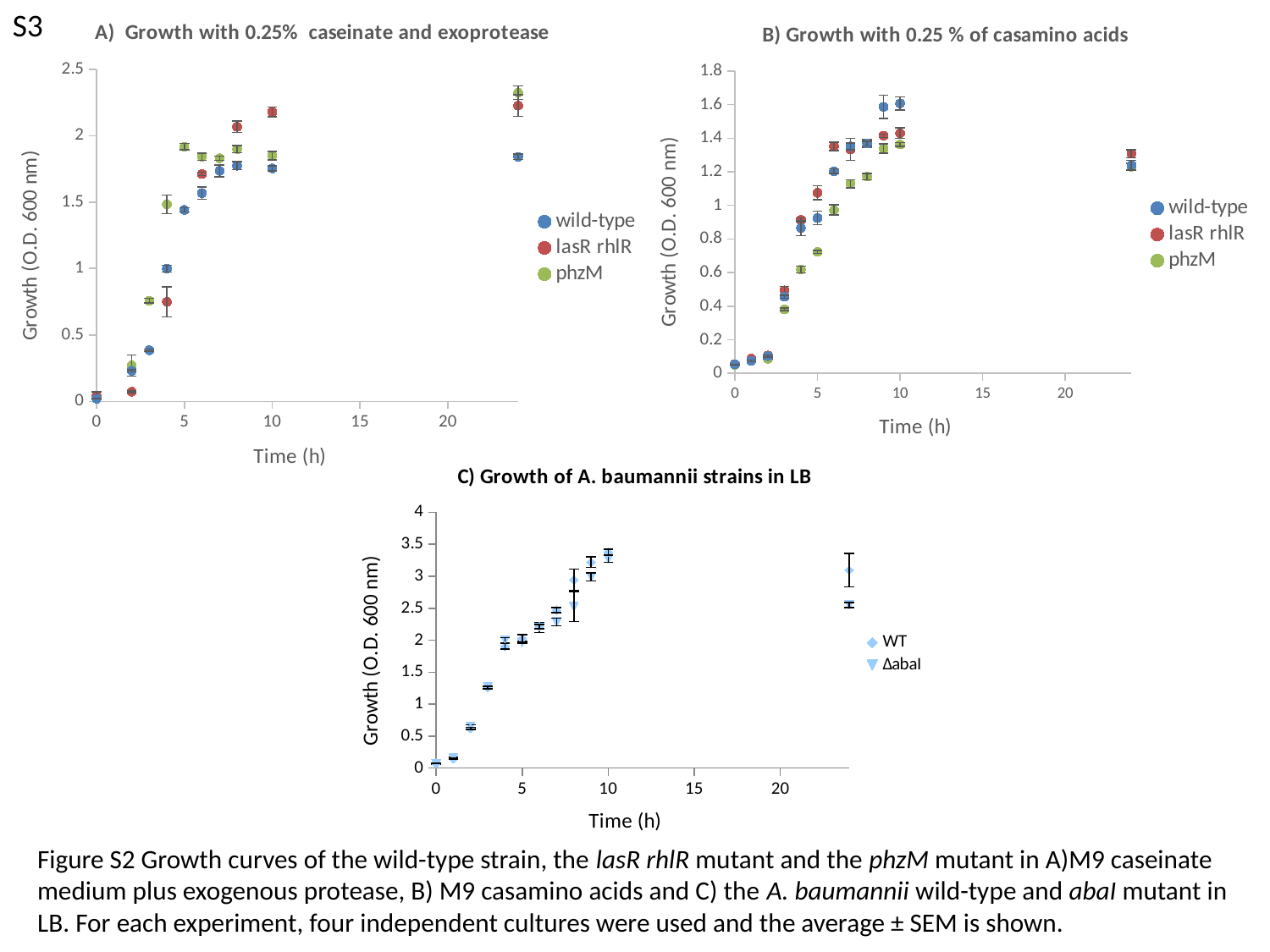

S3

### Chart: A)  Growth with 0.25%  caseinate and exoprotease

| Category | wild-type | lasR rhlR | phzM |
|---|---|---|---|

### Chart: B) Growth with 0.25 % of casamino acids

| Category | wild-type | lasR rhlR | phzM |
|---|---|---|---|

### Chart: C) Growth of A. baumannii strains in LB

| Category | WT | ΔabaI |
|---|---|---|
Figure S2 Growth curves of the wild-type strain, the lasR rhlR mutant and the phzM mutant in A)M9 caseinate medium plus exogenous protease, B) M9 casamino acids and C) the A. baumannii wild-type and abaI mutant in LB. For each experiment, four independent cultures were used and the average ± SEM is shown.